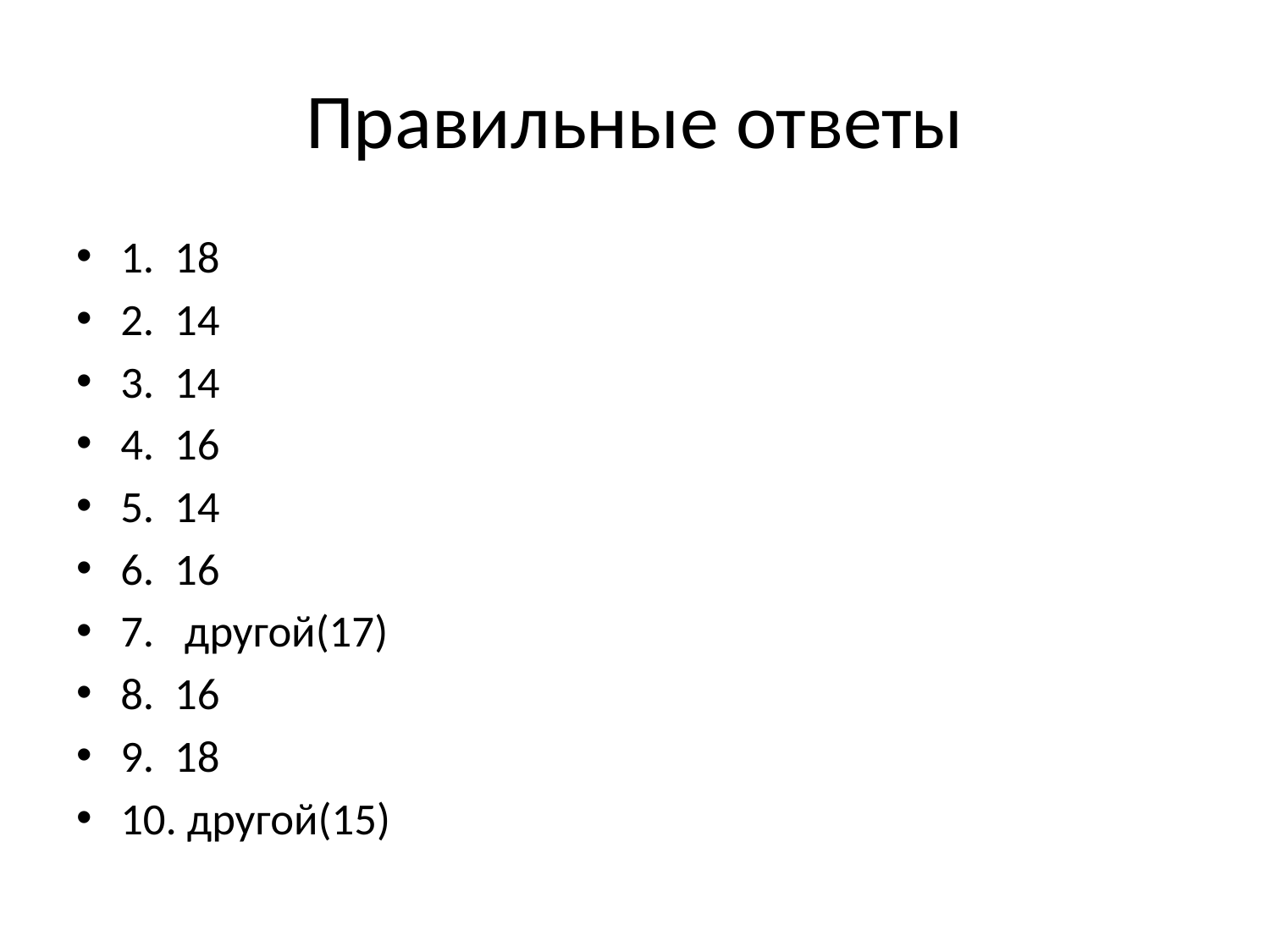

# Правильные ответы
1.  18
2.  14
3.  14
4.  16
5.  14
6.  16
7.   другой(17)
8.  16
9.  18
10. другой(15)